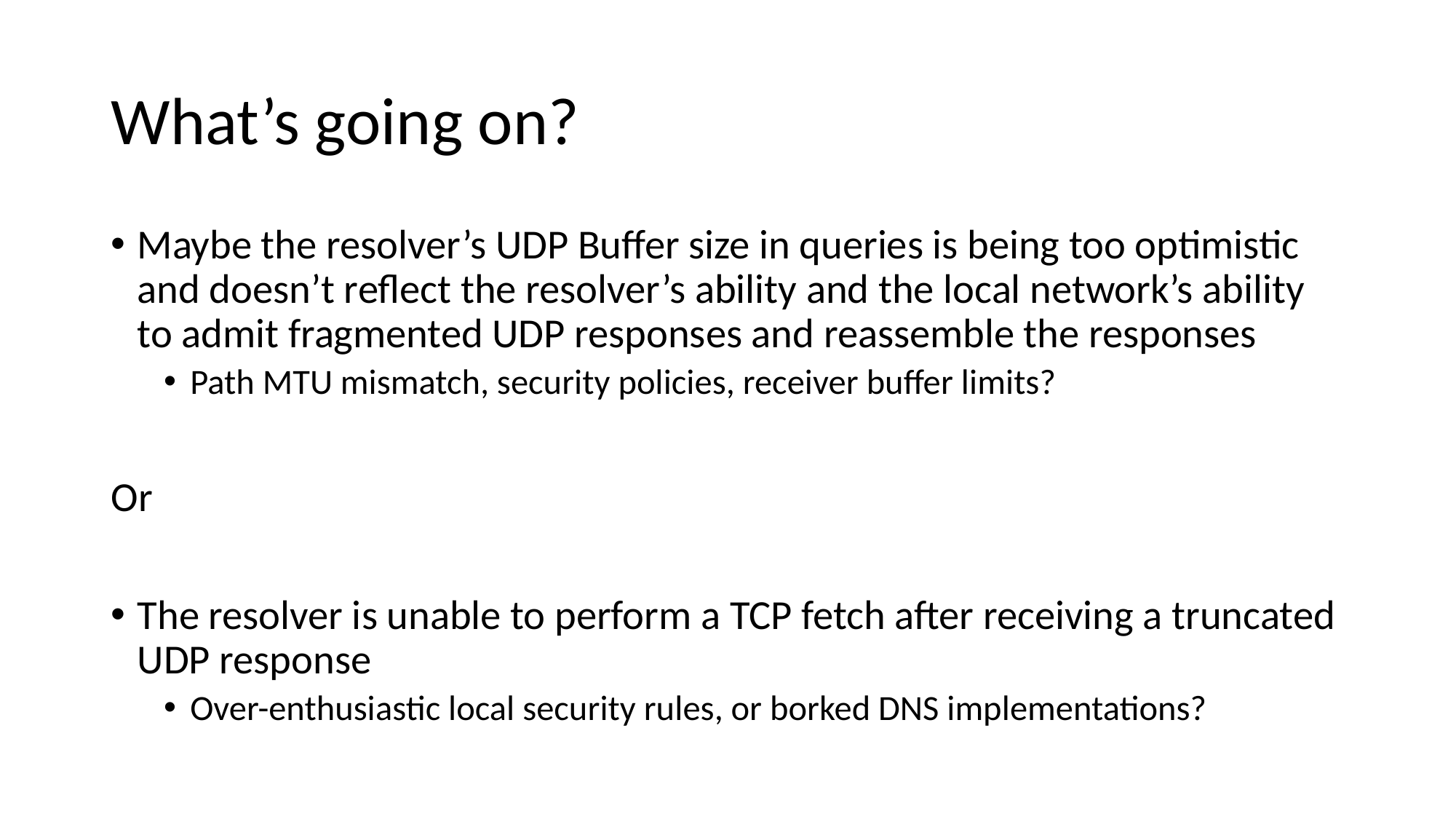

# What’s going on?
Maybe the resolver’s UDP Buffer size in queries is being too optimistic and doesn’t reflect the resolver’s ability and the local network’s ability to admit fragmented UDP responses and reassemble the responses
Path MTU mismatch, security policies, receiver buffer limits?

Or

The resolver is unable to perform a TCP fetch after receiving a truncated UDP response
Over-enthusiastic local security rules, or borked DNS implementations?